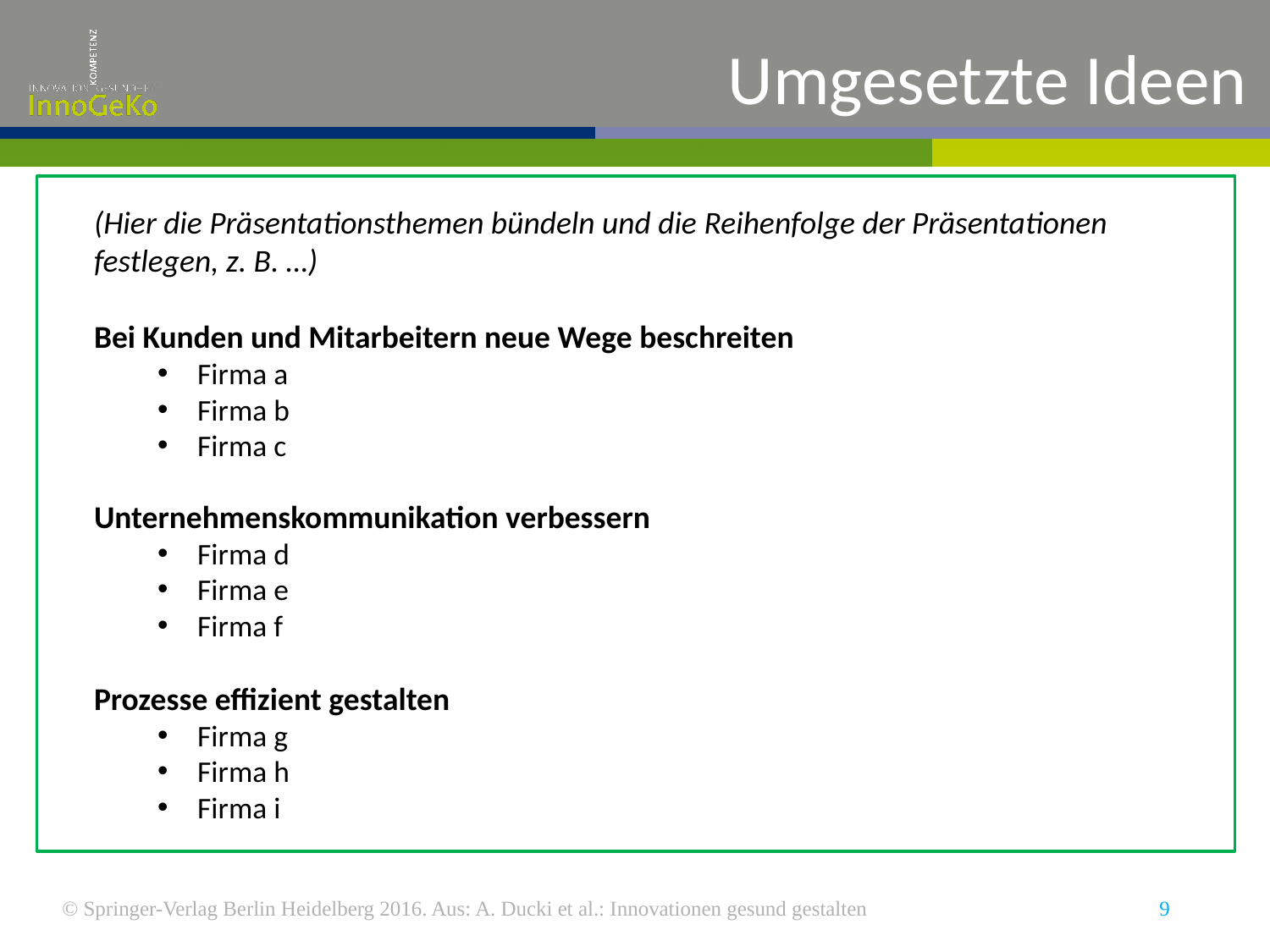

# Umgesetzte Ideen
(Hier die Präsentationsthemen bündeln und die Reihenfolge der Präsentationen festlegen, z. B. …)

Bei Kunden und Mitarbeitern neue Wege beschreiten
Firma a
Firma b
Firma c

Unternehmenskommunikation verbessern
Firma d
Firma e
Firma f

Prozesse effizient gestalten
Firma g
Firma h
Firma i

© Springer-Verlag Berlin Heidelberg 2016. Aus: A. Ducki et al.: Innovationen gesund gestalten

9